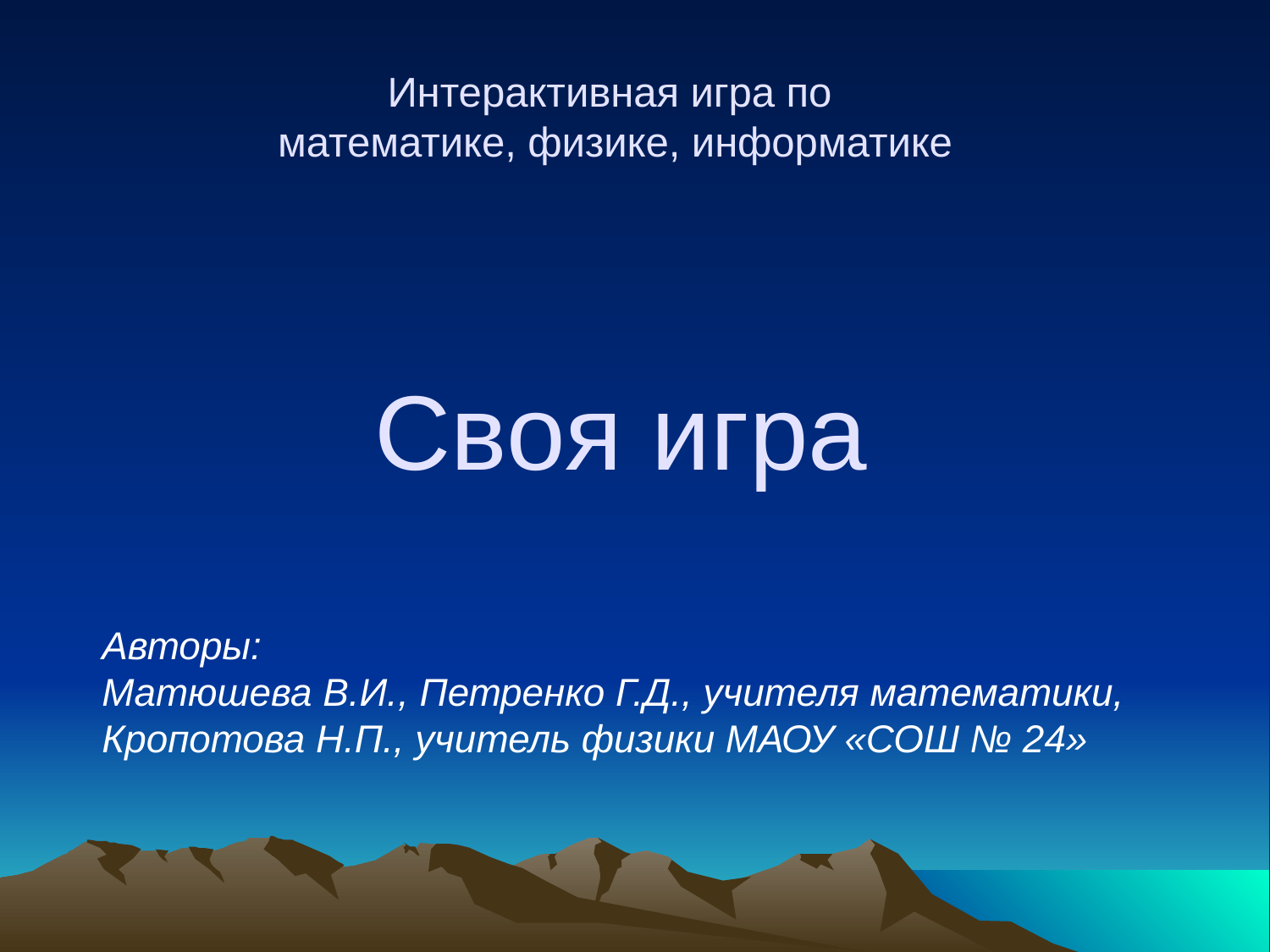

Интерактивная игра по
математике, физике, информатике
# Своя игра
Авторы:
Матюшева В.И., Петренко Г.Д., учителя математики,
Кропотова Н.П., учитель физики МАОУ «СОШ № 24»